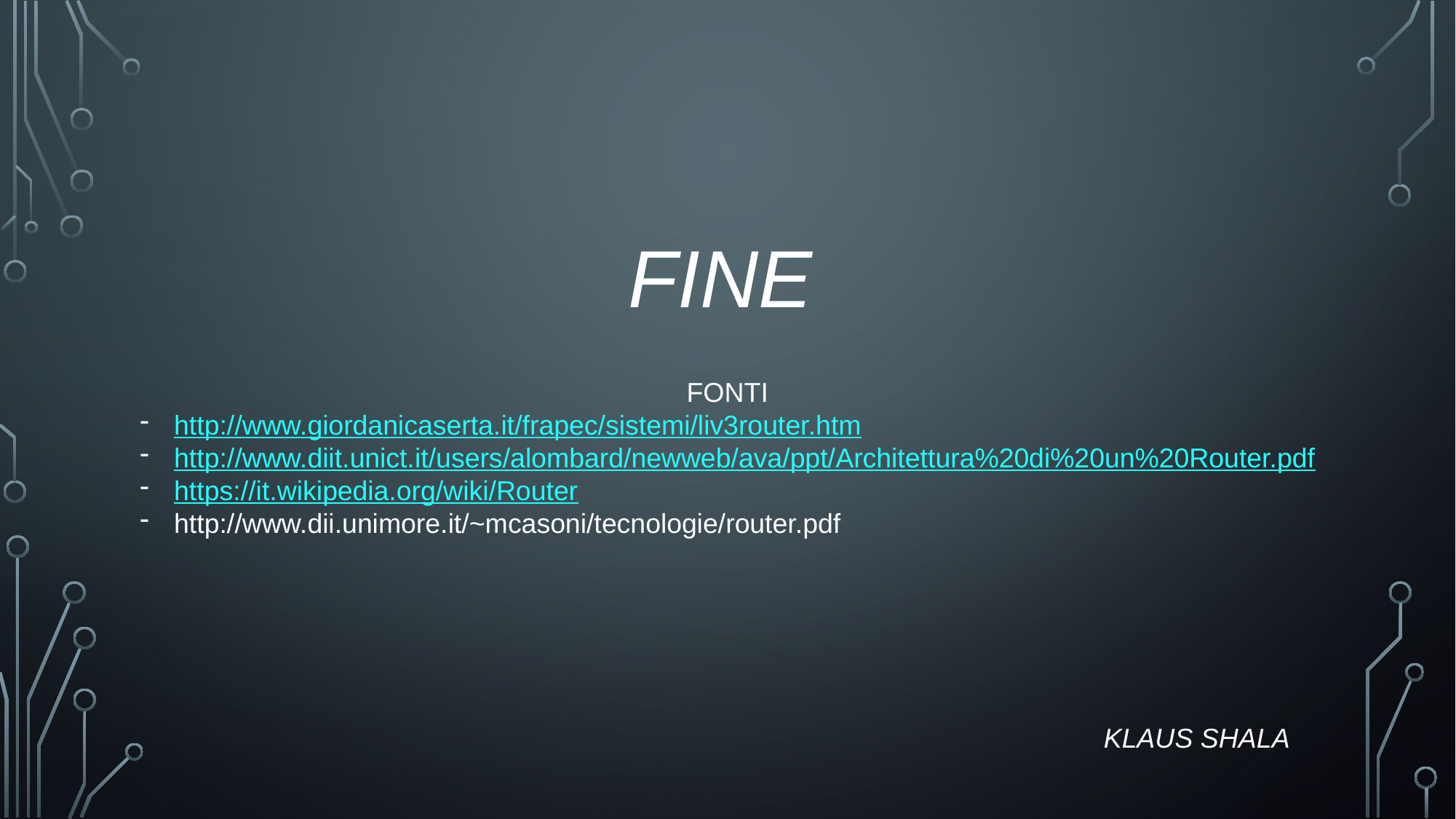

# FINE
FONTI
http://www.giordanicaserta.it/frapec/sistemi/liv3router.htm
http://www.diit.unict.it/users/alombard/newweb/ava/ppt/Architettura%20di%20un%20Router.pdf
https://it.wikipedia.org/wiki/Router
http://www.dii.unimore.it/~mcasoni/tecnologie/router.pdf
KLAUS SHALA